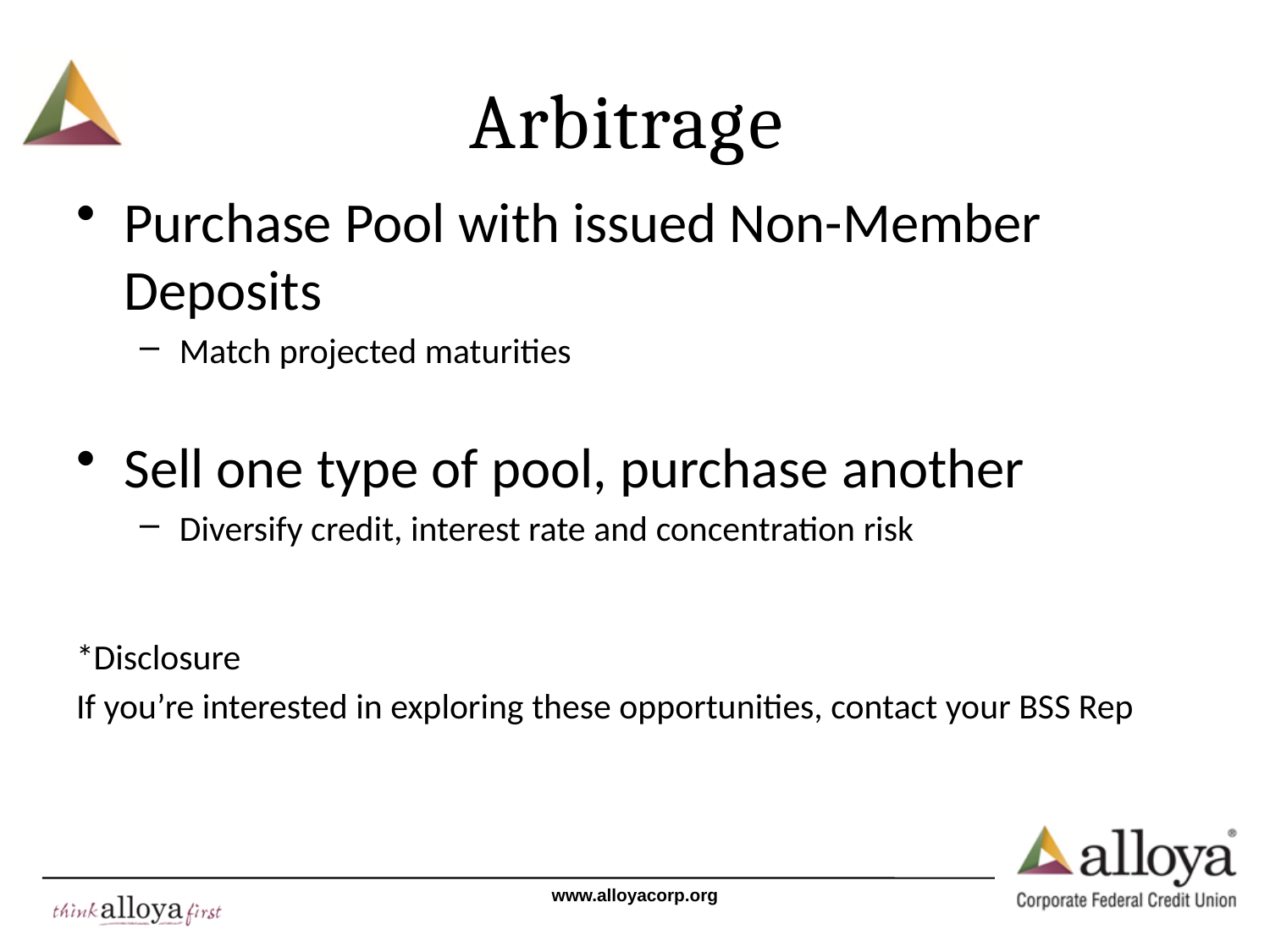

# Arbitrage
Purchase Pool with issued Non-Member Deposits
Match projected maturities

Sell one type of pool, purchase another
Diversify credit, interest rate and concentration risk

*Disclosure
If you’re interested in exploring these opportunities, contact your BSS Rep